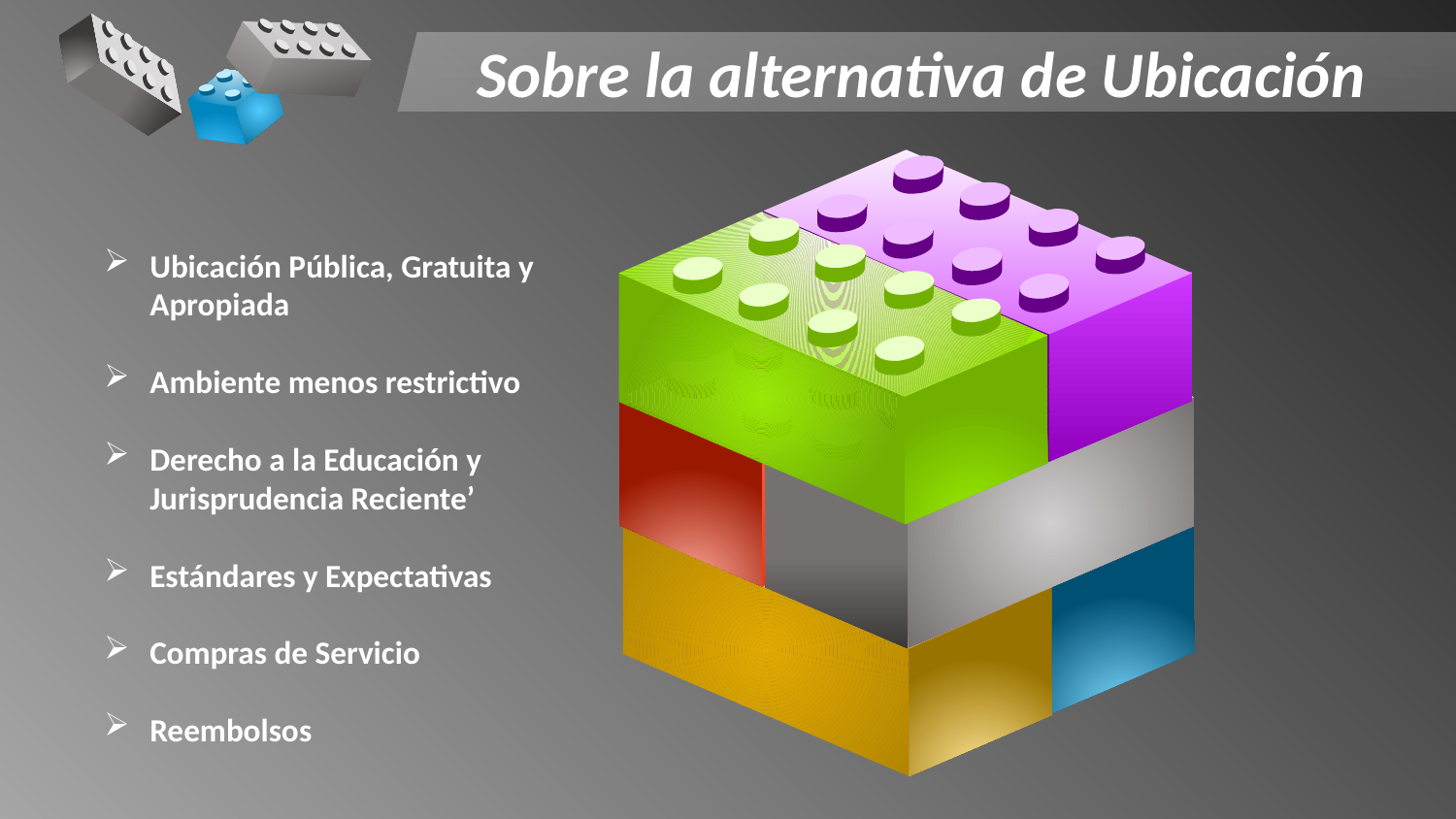

Sobre la alternativa de Ubicación

Ubicación Pública, Gratuita y Apropiada

Ambiente menos restrictivo

Derecho a la Educación y Jurisprudencia Reciente’

Estándares y Expectativas

Compras de Servicio

Reembolsos